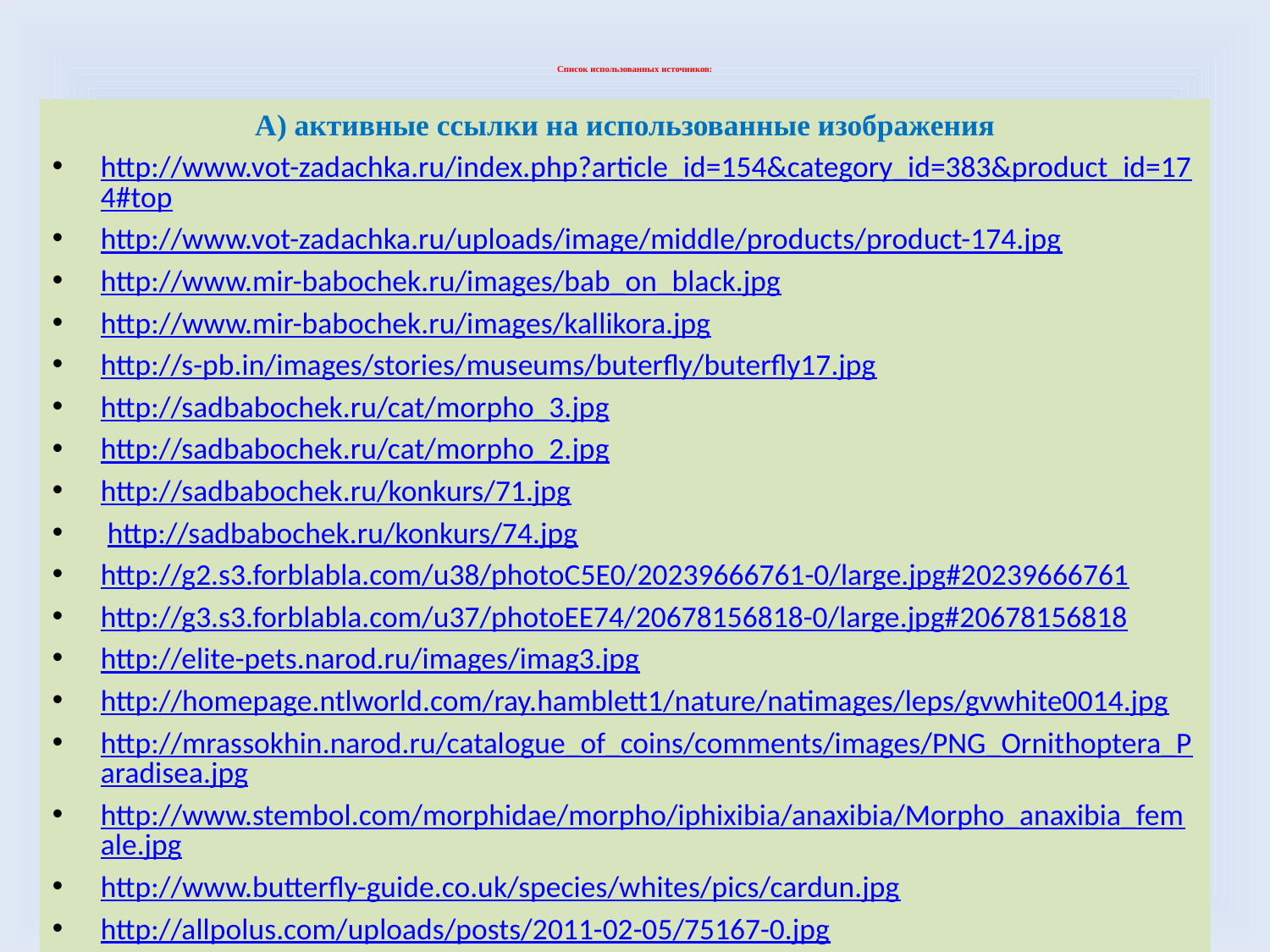

# Список использованных источников:
А) активные ссылки на использованные изображения
http://www.vot-zadachka.ru/index.php?article_id=154&category_id=383&product_id=174#top
http://www.vot-zadachka.ru/uploads/image/middle/products/product-174.jpg
http://www.mir-babochek.ru/images/bab_on_black.jpg
http://www.mir-babochek.ru/images/kallikora.jpg
http://s-pb.in/images/stories/museums/buterfly/buterfly17.jpg
http://sadbabochek.ru/cat/morpho_3.jpg
http://sadbabochek.ru/cat/morpho_2.jpg
http://sadbabochek.ru/konkurs/71.jpg
 http://sadbabochek.ru/konkurs/74.jpg
http://g2.s3.forblabla.com/u38/photoC5E0/20239666761-0/large.jpg#20239666761
http://g3.s3.forblabla.com/u37/photoEE74/20678156818-0/large.jpg#20678156818
http://elite-pets.narod.ru/images/imag3.jpg
http://homepage.ntlworld.com/ray.hamblett1/nature/natimages/leps/gvwhite0014.jpg
http://mrassokhin.narod.ru/catalogue_of_coins/comments/images/PNG_Ornithoptera_Paradisea.jpg
http://www.stembol.com/morphidae/morpho/iphixibia/anaxibia/Morpho_anaxibia_female.jpg
http://www.butterfly-guide.co.uk/species/whites/pics/cardun.jpg
http://allpolus.com/uploads/posts/2011-02-05/75167-0.jpg
http://tarologiay.ru/wp-content/uploads/2010/11/920.jpg
http://ejka.ru/uploads/images/9/8/a/2/13/d71eab1198.jpg